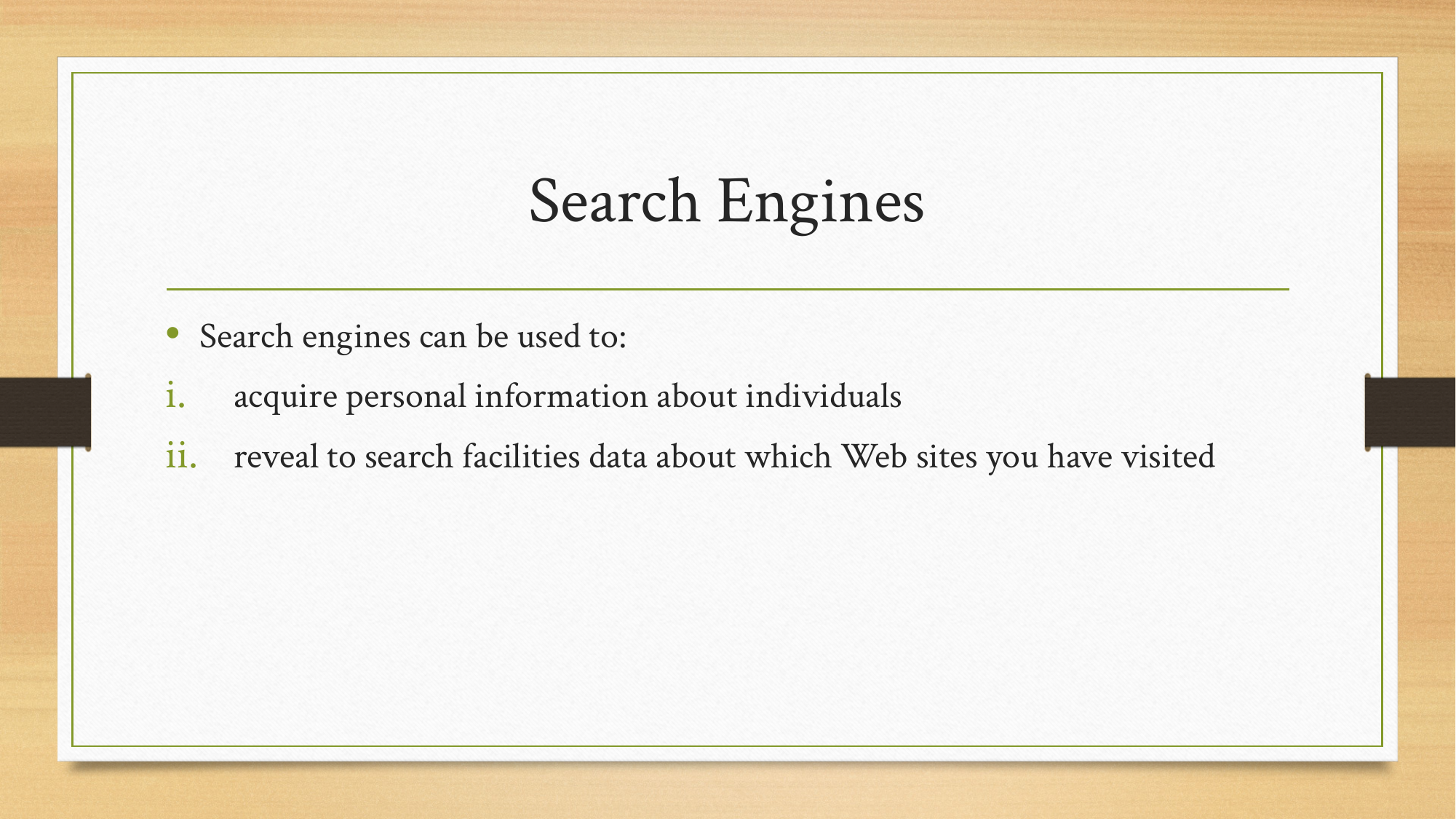

# Search Engines
Search engines can be used to:
acquire personal information about individuals
reveal to search facilities data about which Web sites you have visited